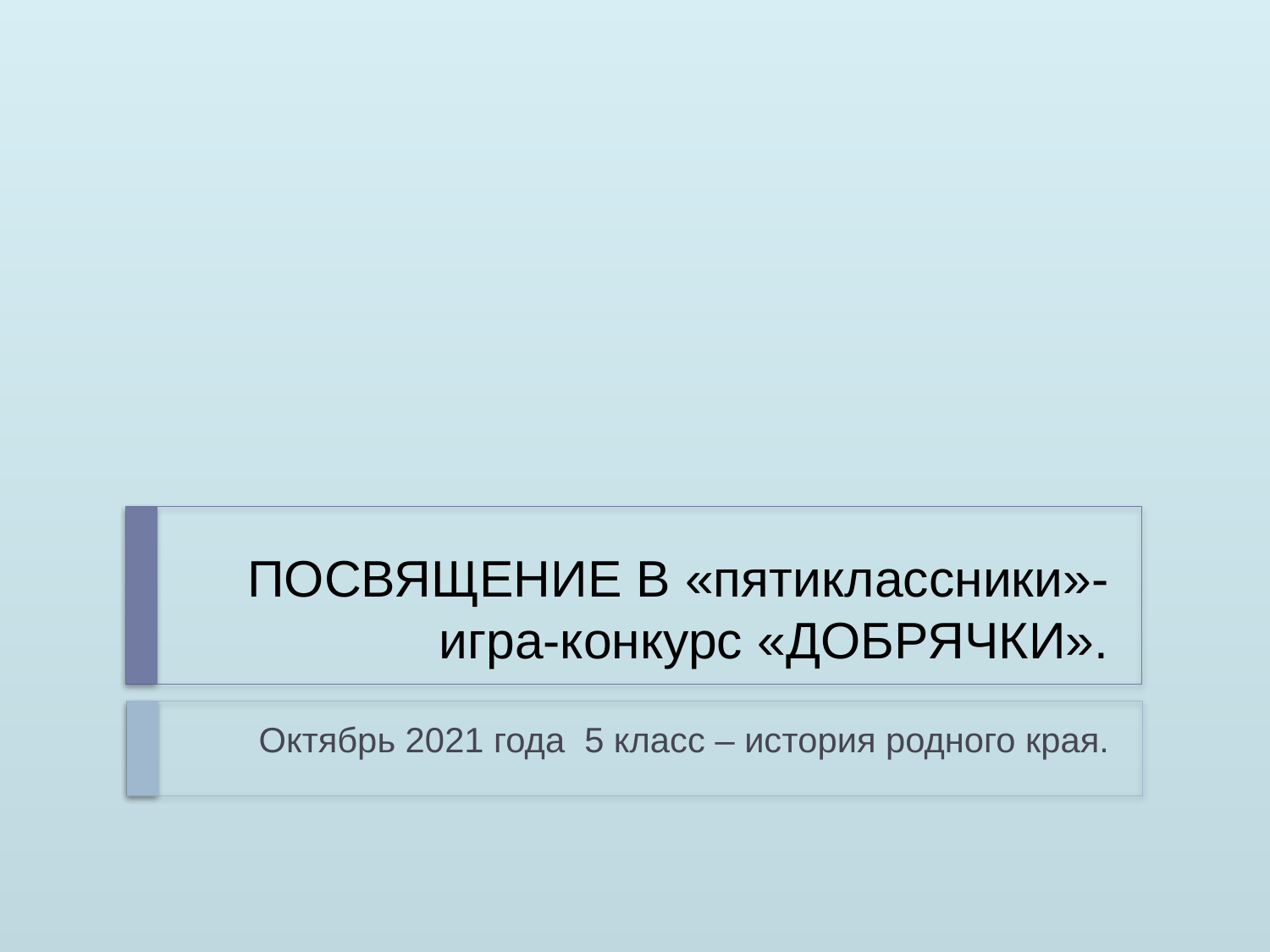

# ПОСВЯЩЕНИЕ В «пятиклассники»- игра-конкурс «ДОБРЯЧКИ».
Октябрь 2021 года  5 класс – история родного края.